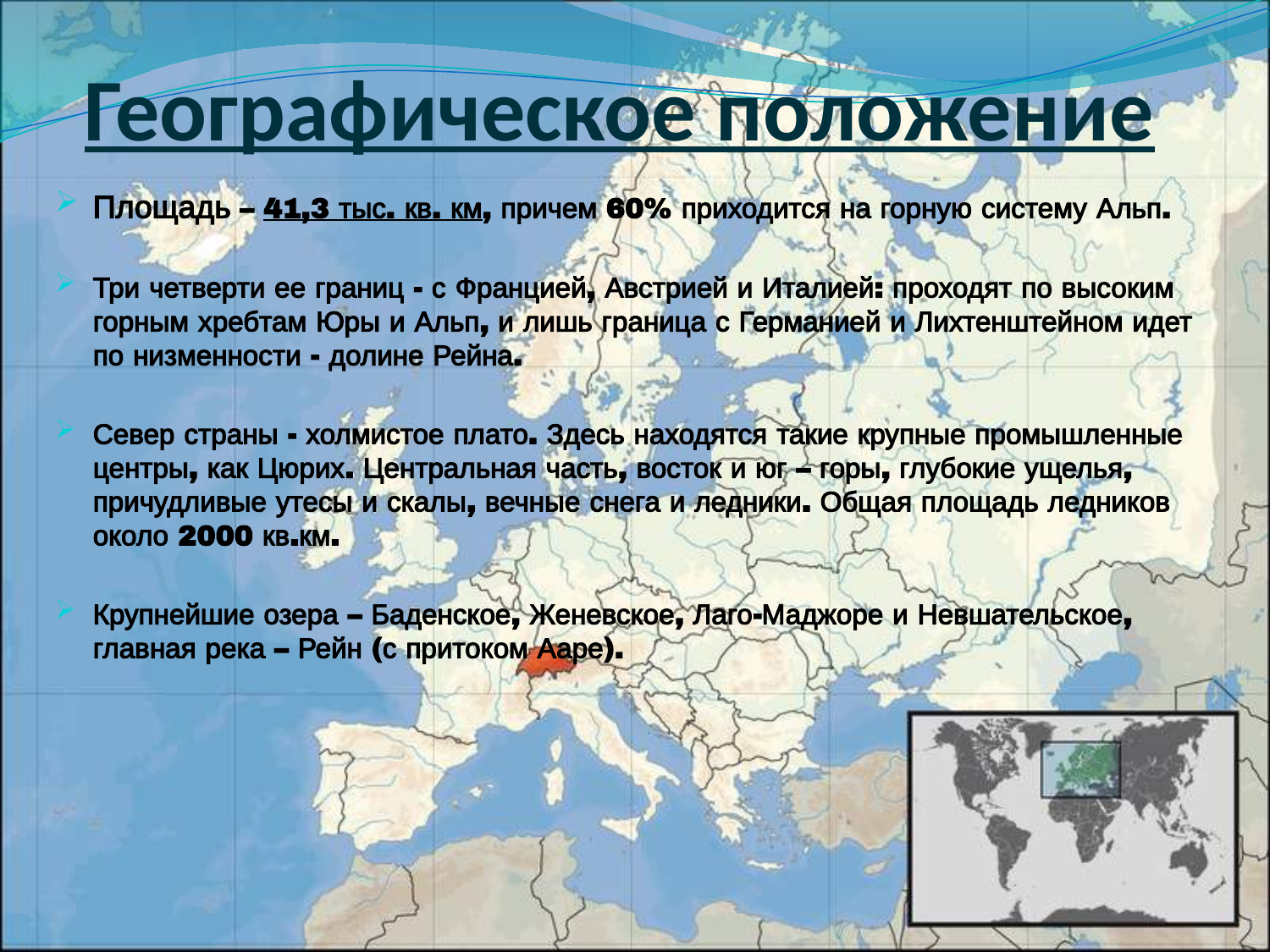

# Географическое положение
Площадь – 41,3 тыс. кв. км, причем 60% приходится на горную систему Альп.

Три четверти ее границ - с Францией, Австрией и Италией: проходят по высоким горным хребтам Юры и Альп, и лишь граница с Германией и Лихтенштейном идет по низменности - долине Рейна.

Север страны - холмистое плато. Здесь находятся такие крупные промышленные центры, как Цюрих. Центральная часть, восток и юг – горы, глубокие ущелья, причудливые утесы и скалы, вечные снега и ледники. Общая площадь ледников около 2000 кв.км.

Крупнейшие озера – Баденское, Женевское, Лаго-Маджоре и Невшательское, главная река – Рейн (с притоком Ааре).